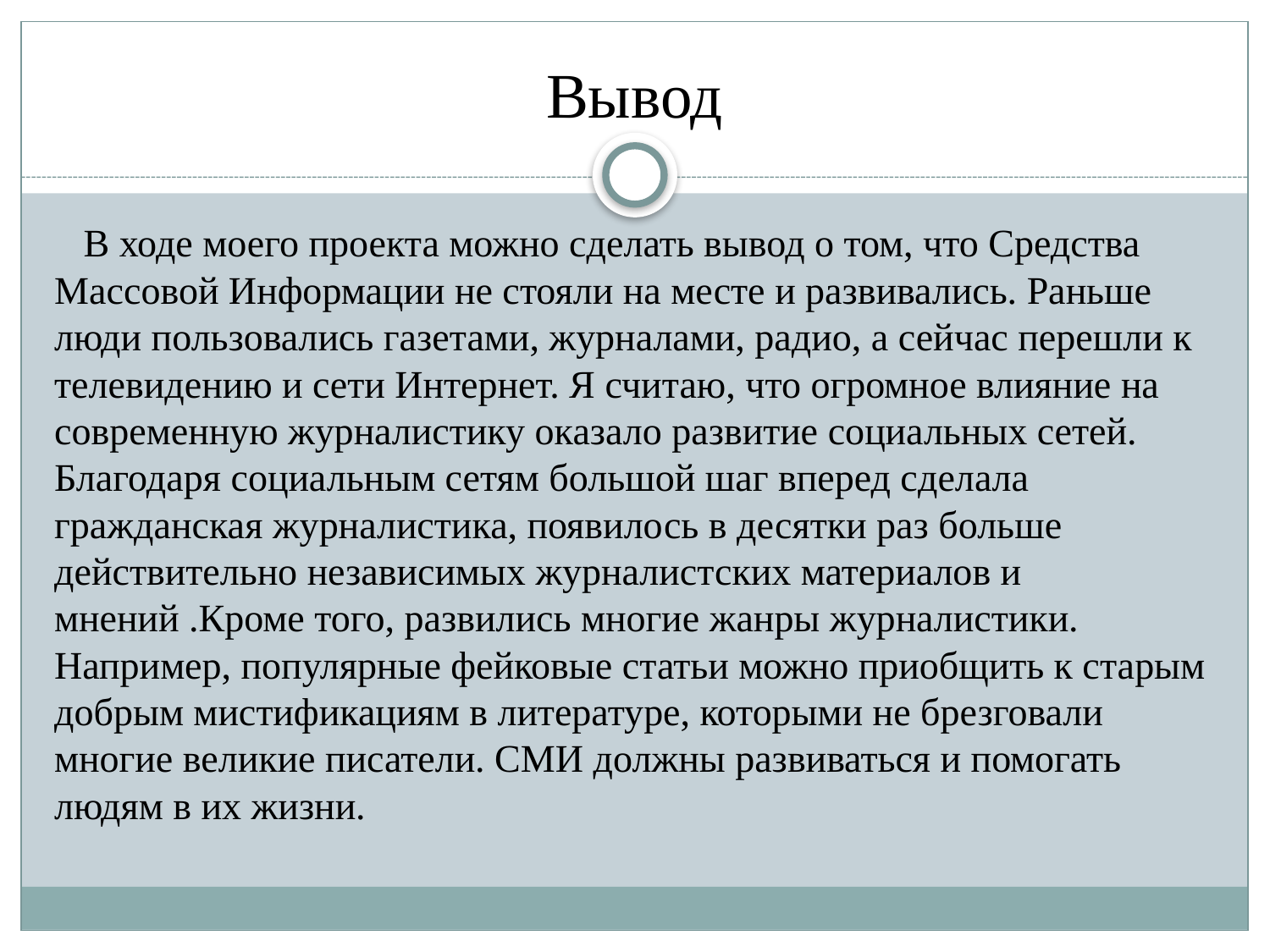

# Вывод
   В ходе моего проекта можно сделать вывод о том, что Средства Массовой Информации не стояли на месте и развивались. Раньше люди пользовались газетами, журналами, радио, а сейчас перешли к телевидению и сети Интернет. Я считаю, что огромное влияние на современную журналистику оказало развитие социальных сетей. Благодаря социальным сетям большой шаг вперед сделала гражданская журналистика, появилось в десятки раз больше действительно независимых журналистских материалов и мнений .Кроме того, развились многие жанры журналистики. Например, популярные фейковые статьи можно приобщить к старым добрым мистификациям в литературе, которыми не брезговали многие великие писатели. СМИ должны развиваться и помогать людям в их жизни.